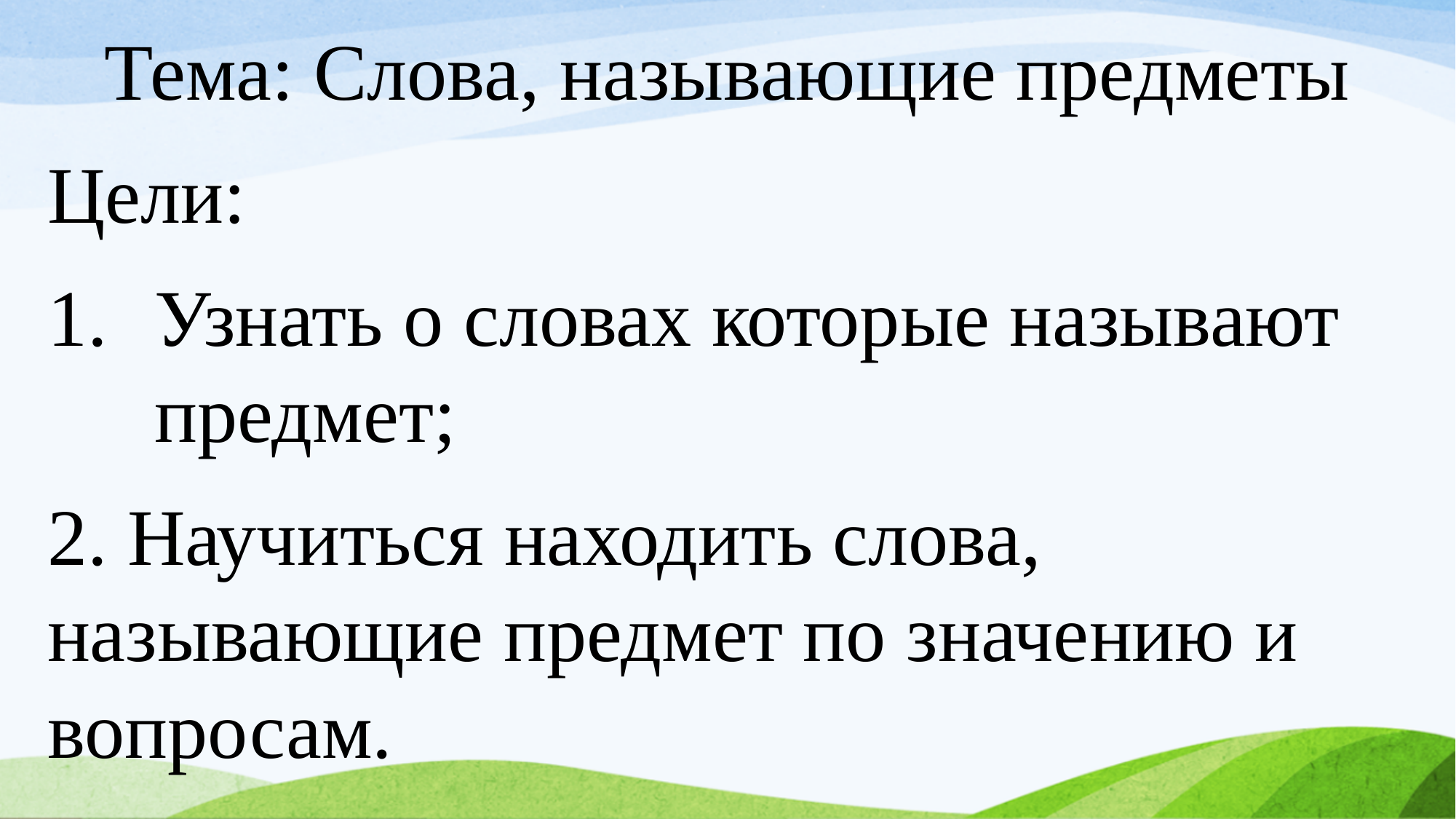

#
Тема: Слова, называющие предметы
Цели:
Узнать о словах которые называют предмет;
2. Научиться находить слова, называющие предмет по значению и вопросам.